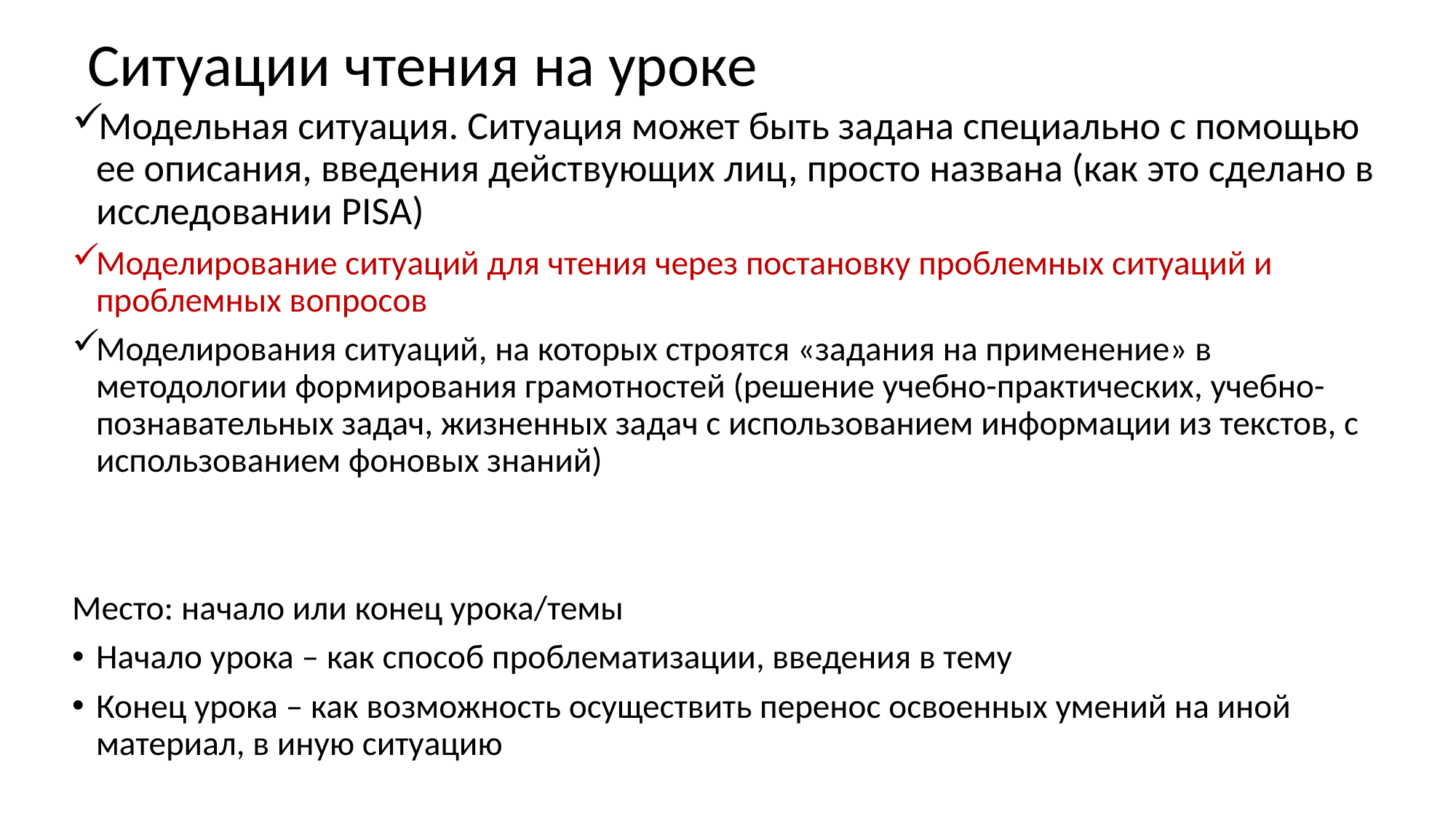

# Ситуации чтения на уроке
Модельная ситуация. Ситуация может быть задана специально с помощью ее описания, введения действующих лиц, просто названа (как это сделано в исследовании PISA)
Моделирование ситуаций для чтения через постановку проблемных ситуаций и проблемных вопросов
Моделирования ситуаций, на которых строятся «задания на применение» в методологии формирования грамотностей (решение учебно-практических, учебно-познавательных задач, жизненных задач с использованием информации из текстов, с использованием фоновых знаний)

Место: начало или конец урока/темы
Начало урока – как способ проблематизации, введения в тему
Конец урока – как возможность осуществить перенос освоенных умений на иной материал, в иную ситуацию